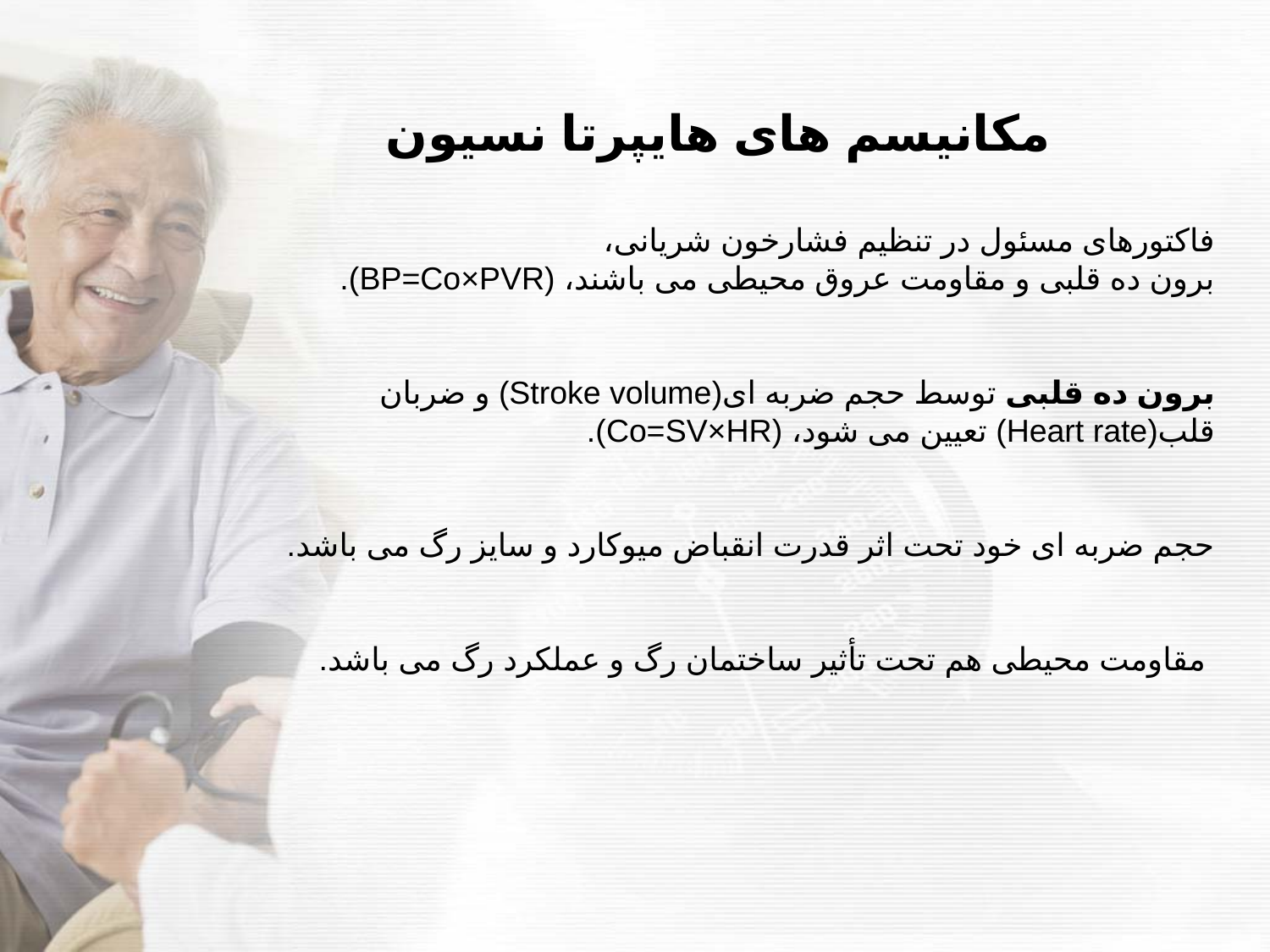

مکانیسم های هایپرتا نسيون

فاکتورهای مسئول در تنظیم فشارخون شریانی،
برون ده قلبی و مقاومت عروق محیطی می باشند، (BP=Co×PVR).

برون ده قلبی توسط حجم ضربه ای(Stroke volume) و ضربان قلب(Heart rate) تعیین می شود، (Co=SV×HR).

حجم ضربه ای خود تحت اثر قدرت انقباض میوکارد و سایز رگ می باشد.

 مقاومت محیطی هم تحت تأثیر ساختمان رگ و عملکرد رگ می باشد.